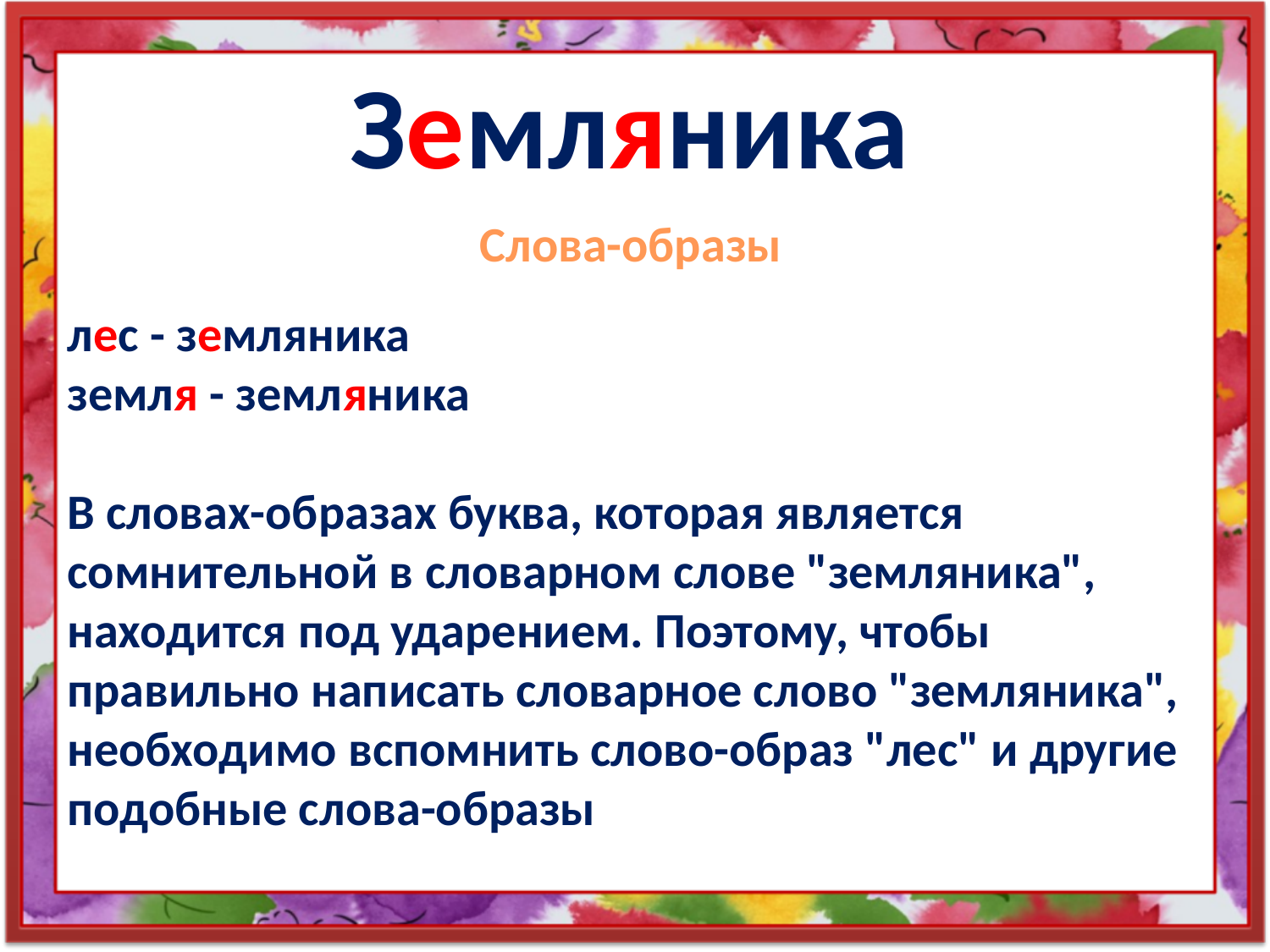

Земляника
Слова-образы
лес - земляника
земля - земляника
В словах-образах буква, которая является сомнительной в словарном слове "земляника", находится под ударением. Поэтому, чтобы правильно написать словарное слово "земляника", необходимо вспомнить слово-образ "лес" и другие подобные слова-образы